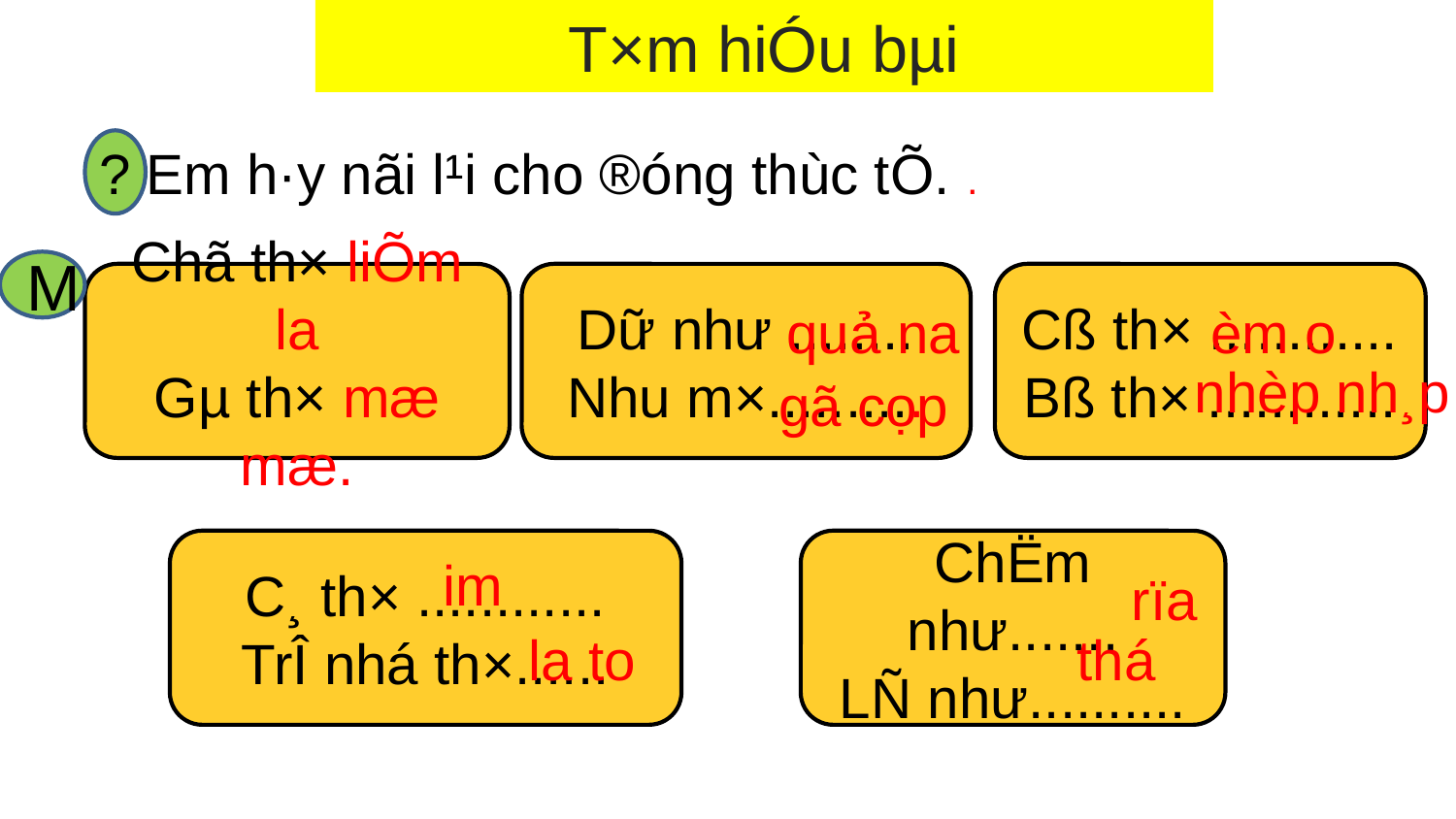

T×m hiÓu bµi

? Em h·y nãi l¹i cho ®óng thùc tÕ. .
M
Chã th× liÕm la
Gµ th× mæ mæ.
Dữ như ........
Nhu m×..........
Cß th× ............
Bß th× ............
quả na
èm o
nhèp nh¸p
gã cọp
C¸ th× ............
TrÎ nhá th×......
ChËm như.......
LÑ như..........
im
rïa
la to
thá